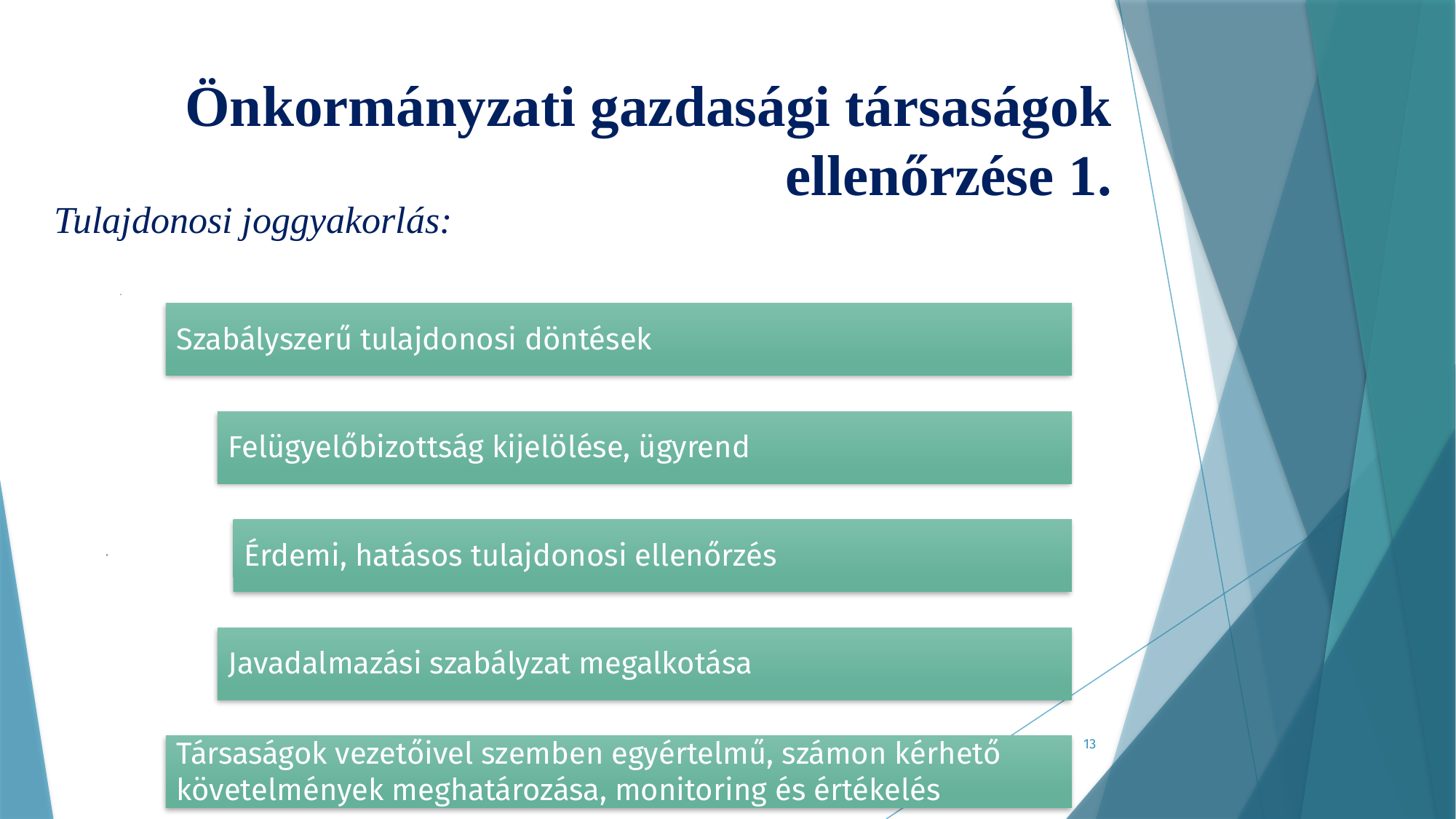

# Önkormányzati gazdasági társaságok ellenőrzése 1.
Tulajdonosi joggyakorlás:
Szabályszerű tulajdonosi döntések
Felügyelőbizottság kijelölése, ügyrend
Érdemi, hatásos tulajdonosi ellenőrzés
Javadalmazási szabályzat megalkotása
Társaságok vezetőivel szemben egyértelmű, számon kérhető követelmények meghatározása, monitoring és értékelés
13